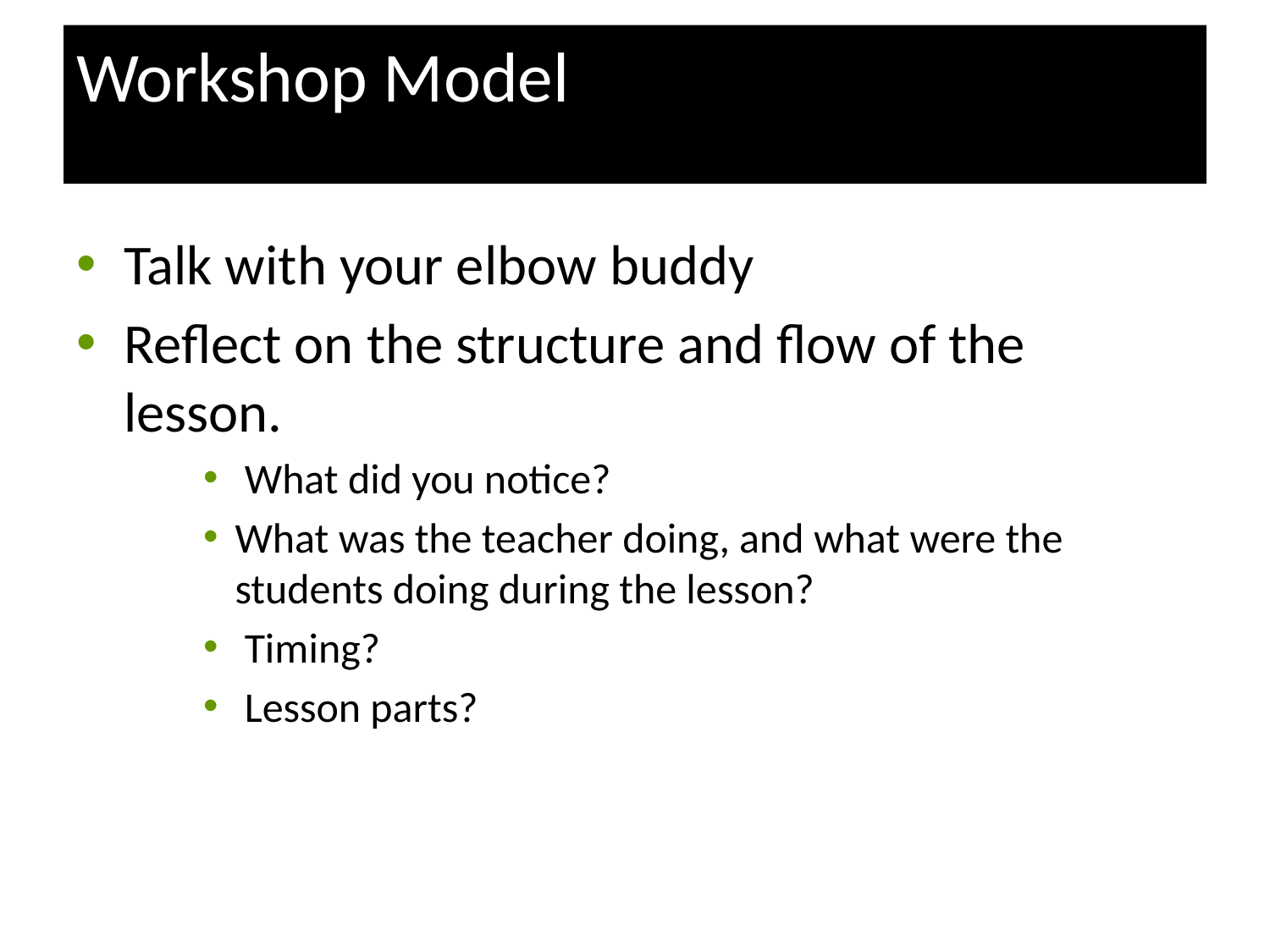

# Workshop Model
Talk with your elbow buddy
Reflect on the structure and flow of the lesson.
 What did you notice?
What was the teacher doing, and what were the students doing during the lesson?
 Timing?
 Lesson parts?